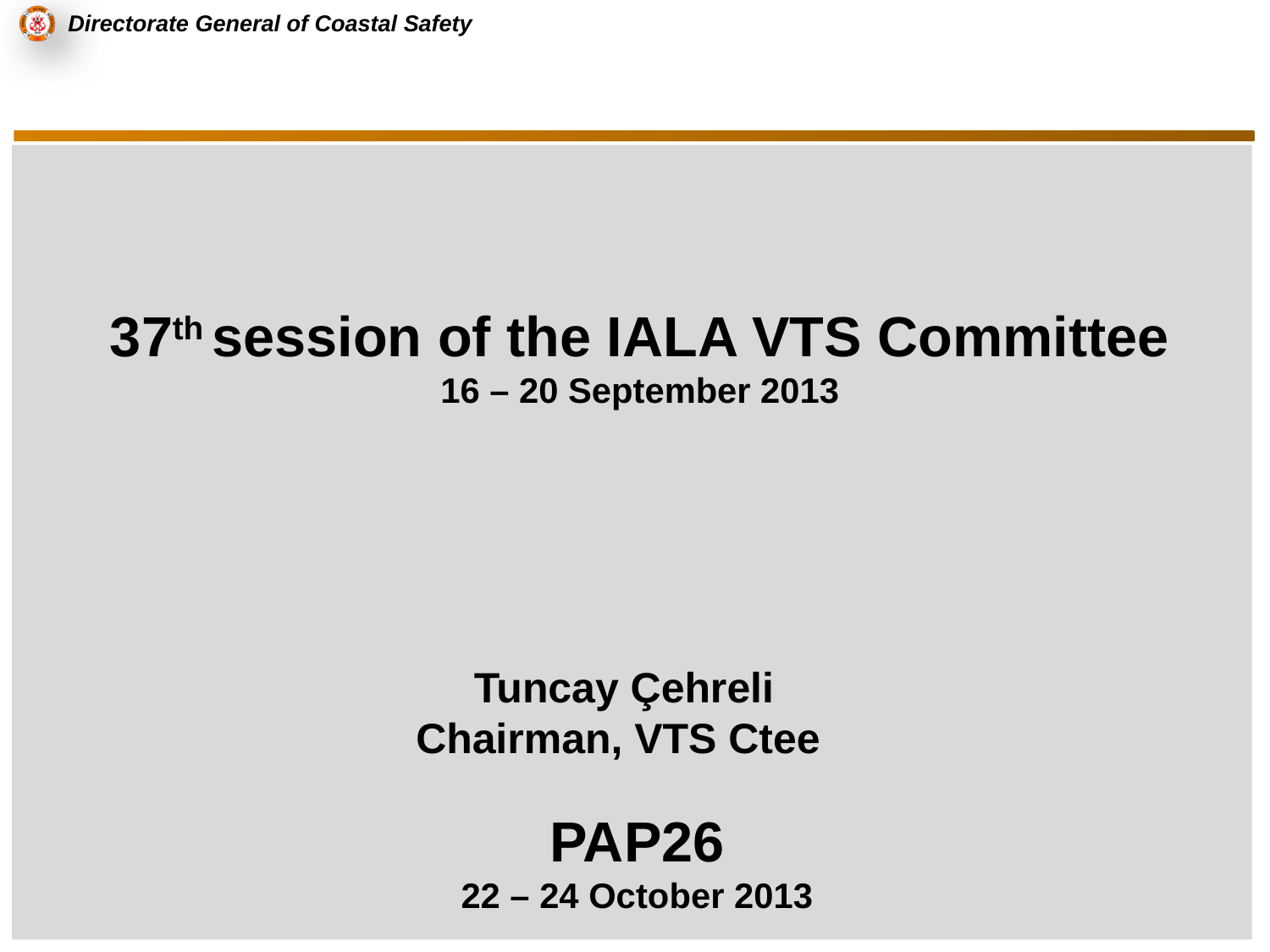

#

37th session of the IALA VTS Committee
16 – 20 September 2013
Tuncay Çehreli
Chairman, VTS Ctee
PAP26
22 – 24 October 2013